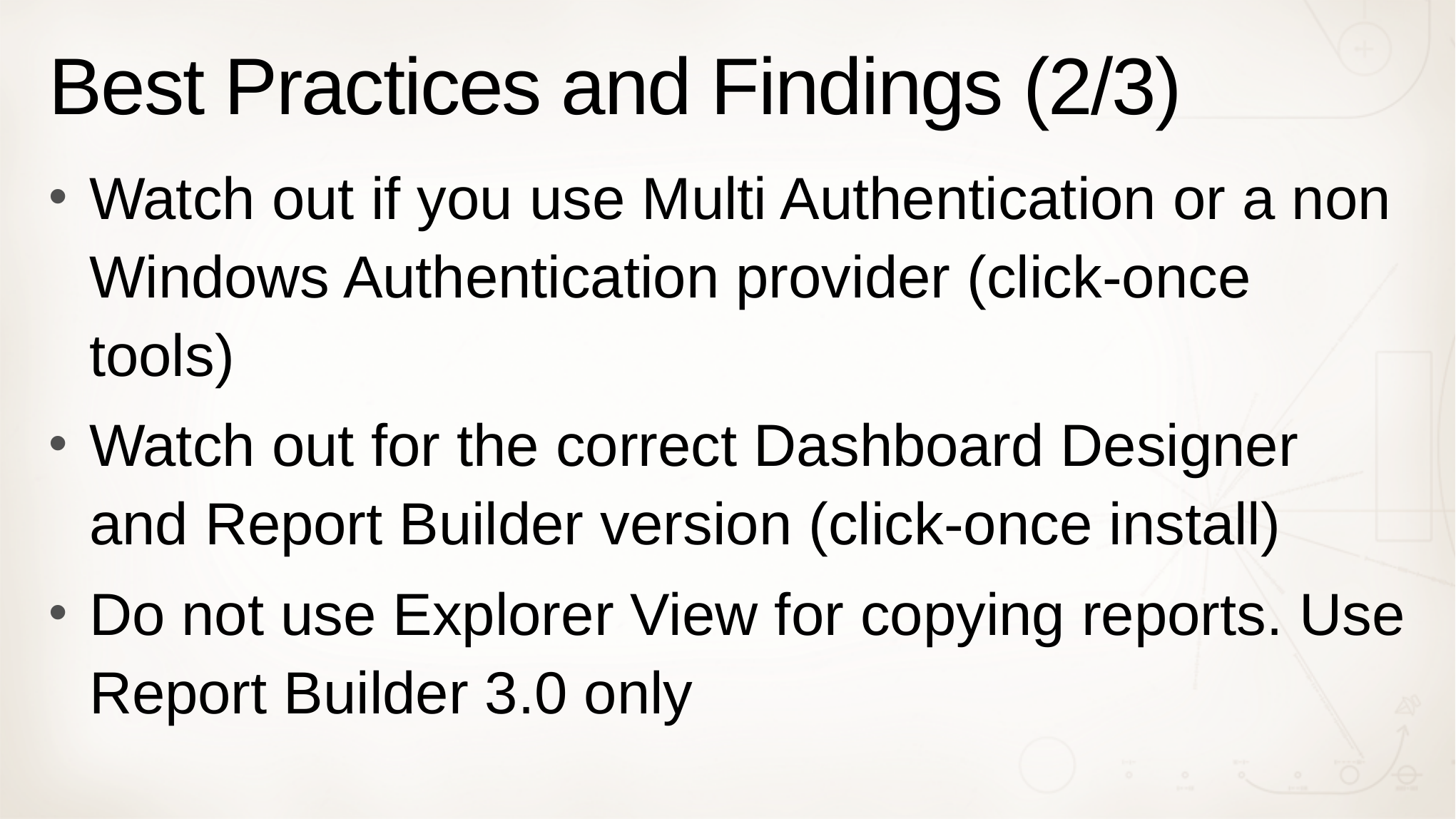

# Best Practices and Findings (2/3)
Watch out if you use Multi Authentication or a non Windows Authentication provider (click-once tools)
Watch out for the correct Dashboard Designer and Report Builder version (click-once install)
Do not use Explorer View for copying reports. Use Report Builder 3.0 only